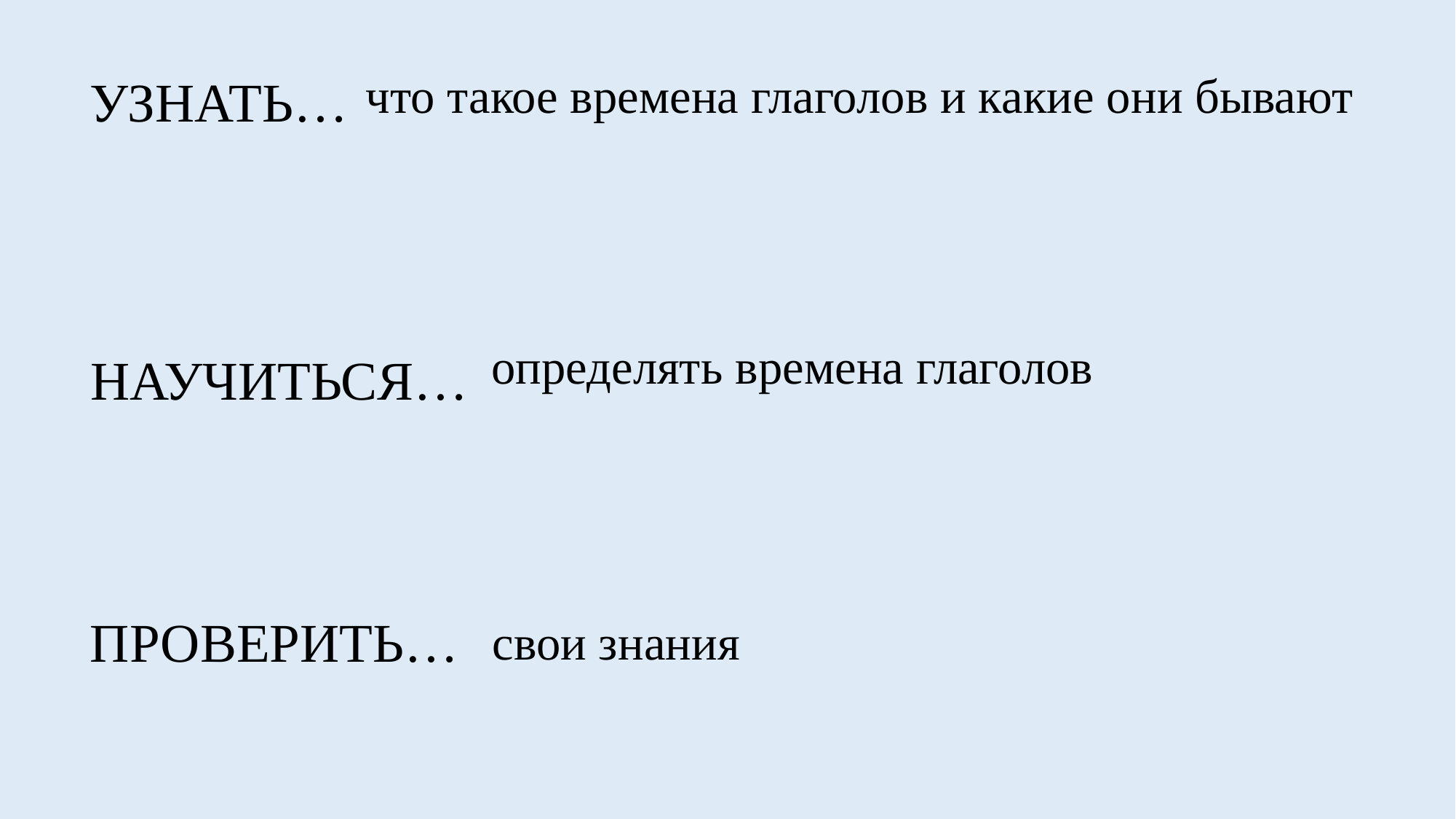

что такое времена глаголов и какие они бывают
УЗНАТЬ…
определять времена глаголов
НАУЧИТЬСЯ…
ПРОВЕРИТЬ…
свои знания